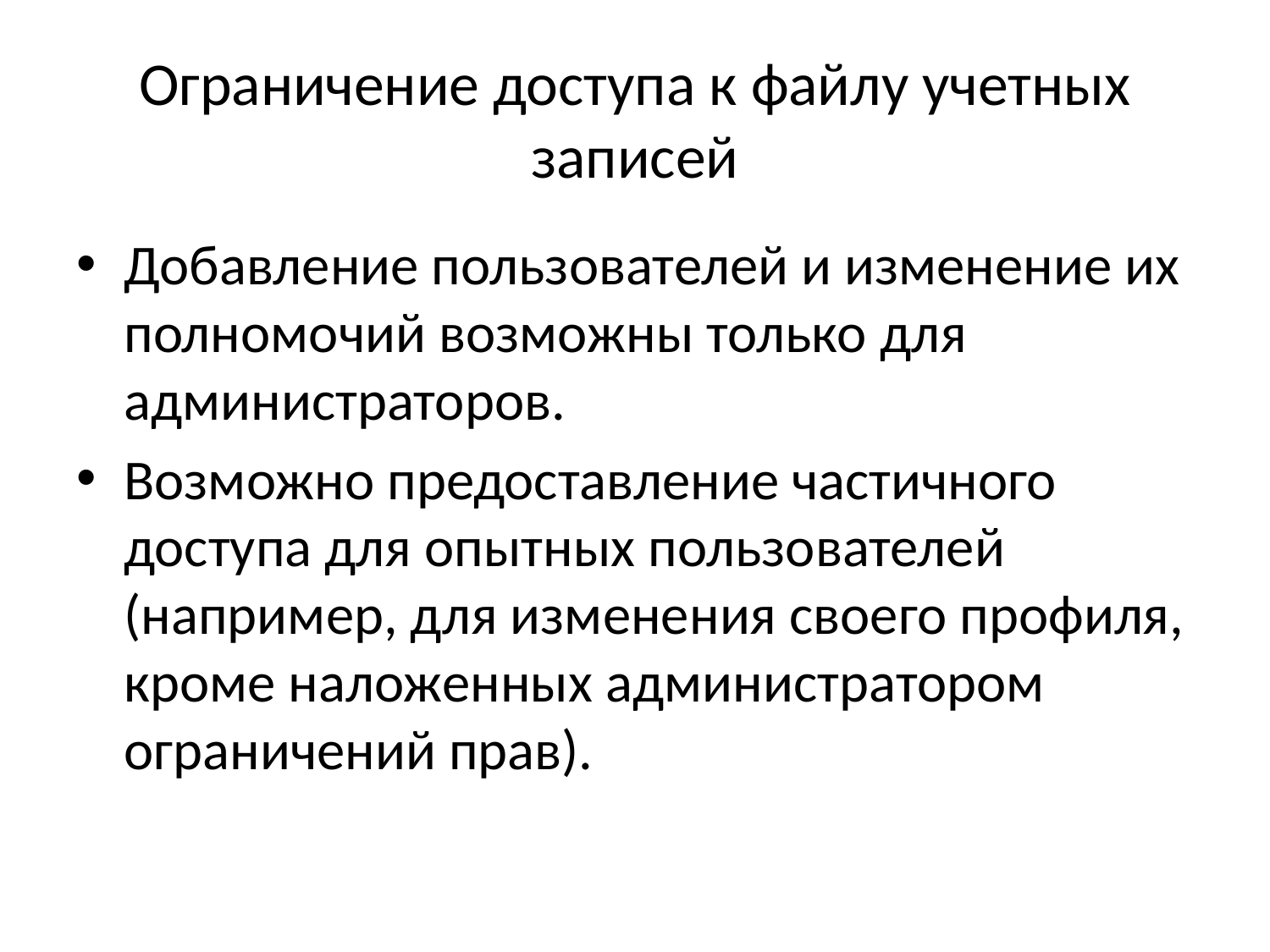

# Ограничение доступа к файлу учетных записей
Добавление пользователей и изменение их полномочий возможны только для администраторов.
Возможно предоставление частичного доступа для опытных пользователей (например, для изменения своего профиля, кроме наложенных администратором ограничений прав).